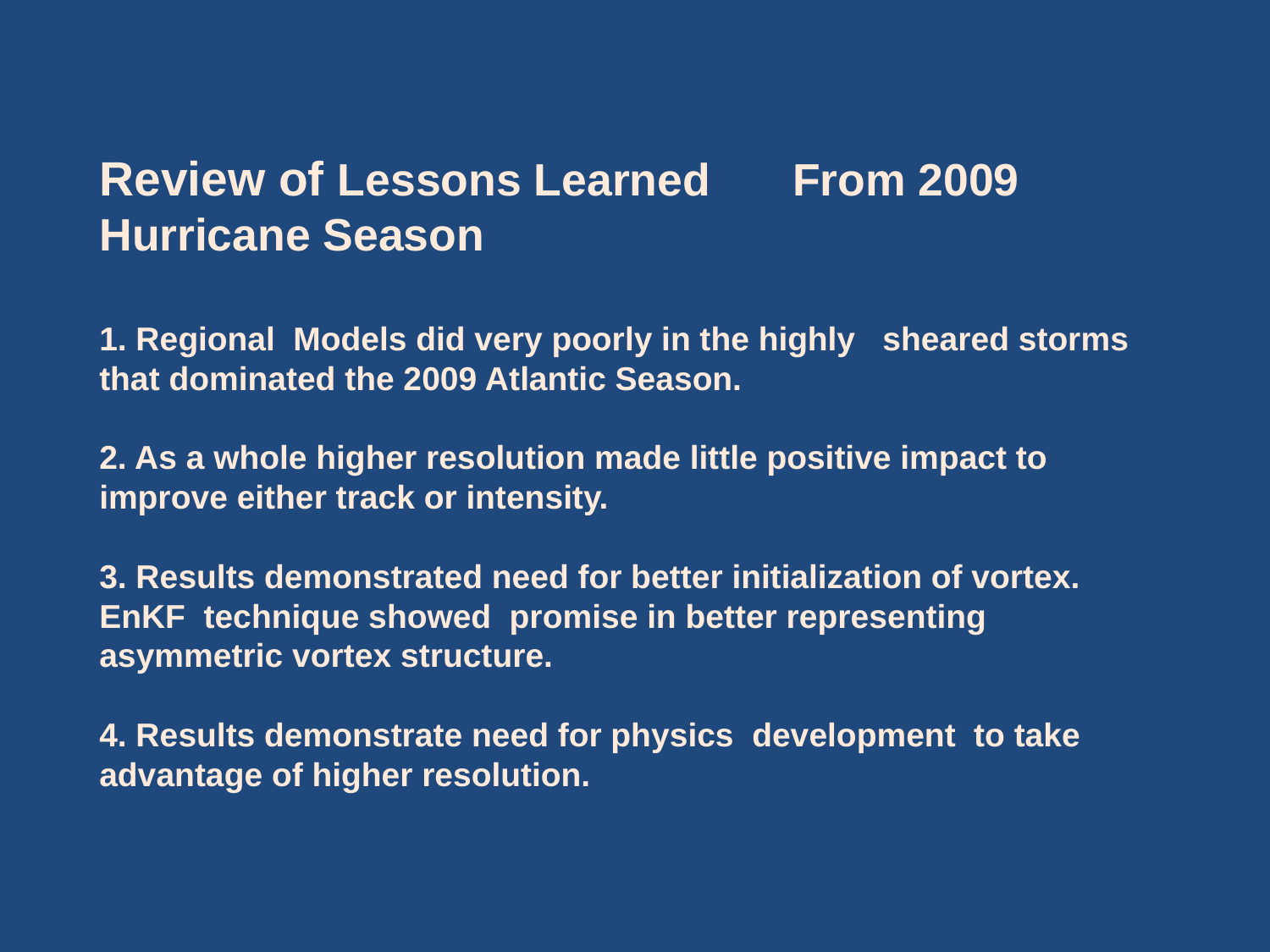

# Review of Lessons Learned 		From 2009 Hurricane Season 1. Regional  Models did very poorly in the highly   sheared storms that dominated the 2009 Atlantic Season. 2. As a whole higher resolution made little positive impact to improve either track or intensity. 3. Results demonstrated need for better initialization of vortex. EnKF  technique showed  promise in better representing asymmetric vortex structure. 4. Results demonstrate need for physics  development  to take advantage of higher resolution.